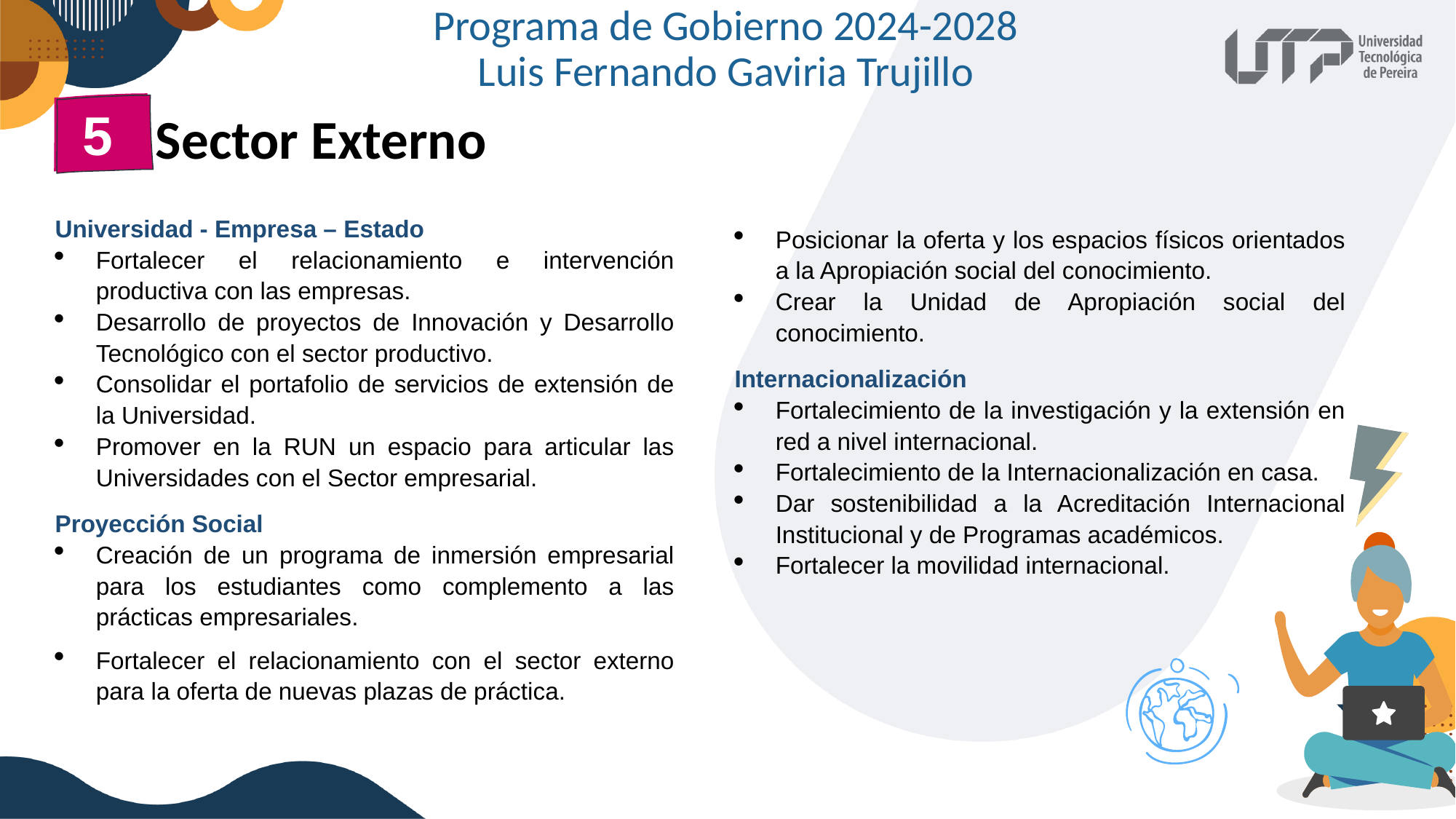

Programa de Gobierno 2024-2028
Luis Fernando Gaviria Trujillo

Sector Externo
5
4

Posicionar la oferta y los espacios físicos orientados a la Apropiación social del conocimiento.
Crear la Unidad de Apropiación social del conocimiento.
Internacionalización
Fortalecimiento de la investigación y la extensión en red a nivel internacional.
Fortalecimiento de la Internacionalización en casa.
Dar sostenibilidad a la Acreditación Internacional Institucional y de Programas académicos.
Fortalecer la movilidad internacional.

Universidad - Empresa – Estado
Fortalecer el relacionamiento e intervención productiva con las empresas.
Desarrollo de proyectos de Innovación y Desarrollo Tecnológico con el sector productivo.
Consolidar el portafolio de servicios de extensión de la Universidad.
Promover en la RUN un espacio para articular las Universidades con el Sector empresarial.
Proyección Social
Creación de un programa de inmersión empresarial para los estudiantes como complemento a las prácticas empresariales.
Fortalecer el relacionamiento con el sector externo para la oferta de nuevas plazas de práctica.